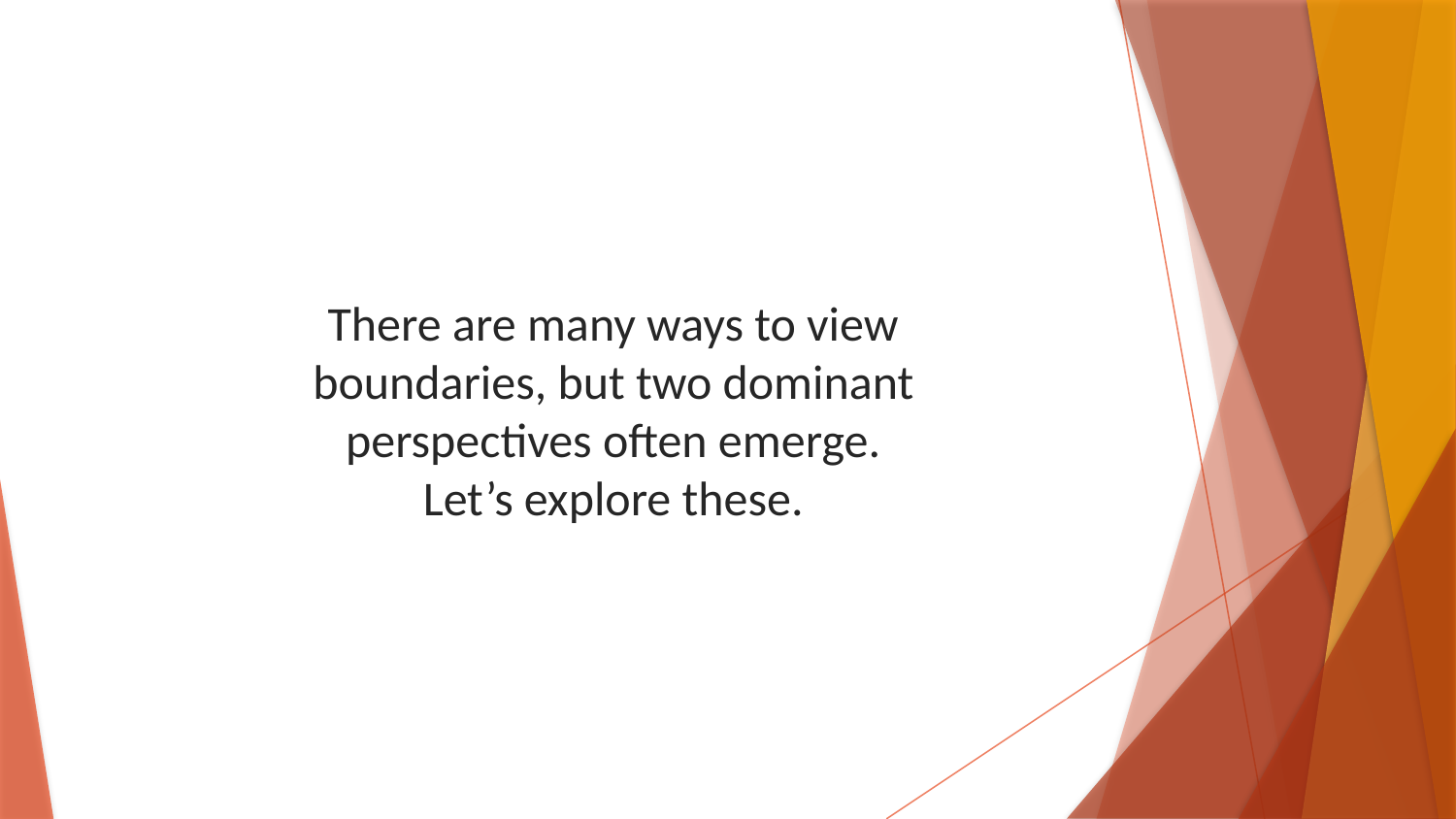

There are many ways to view boundaries, but two dominant perspectives often emerge. Let’s explore these.